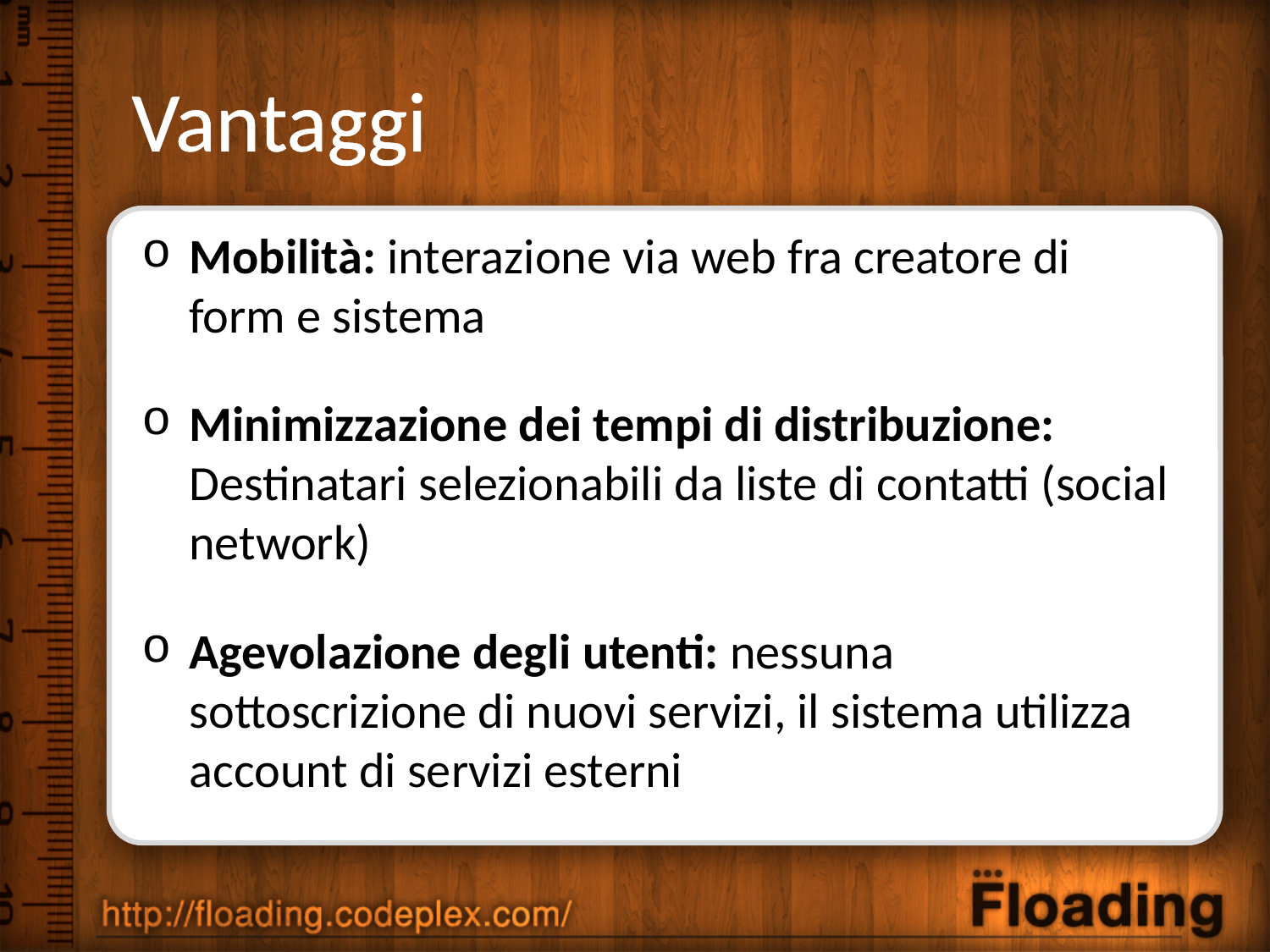

# Vantaggi

Mobilità: interazione via web fra creatore di form e sistema

Minimizzazione dei tempi di distribuzione:  Destinatari selezionabili da liste di contatti (social network)

Agevolazione degli utenti: nessuna sottoscrizione di nuovi servizi, il sistema utilizza account di servizi esterni